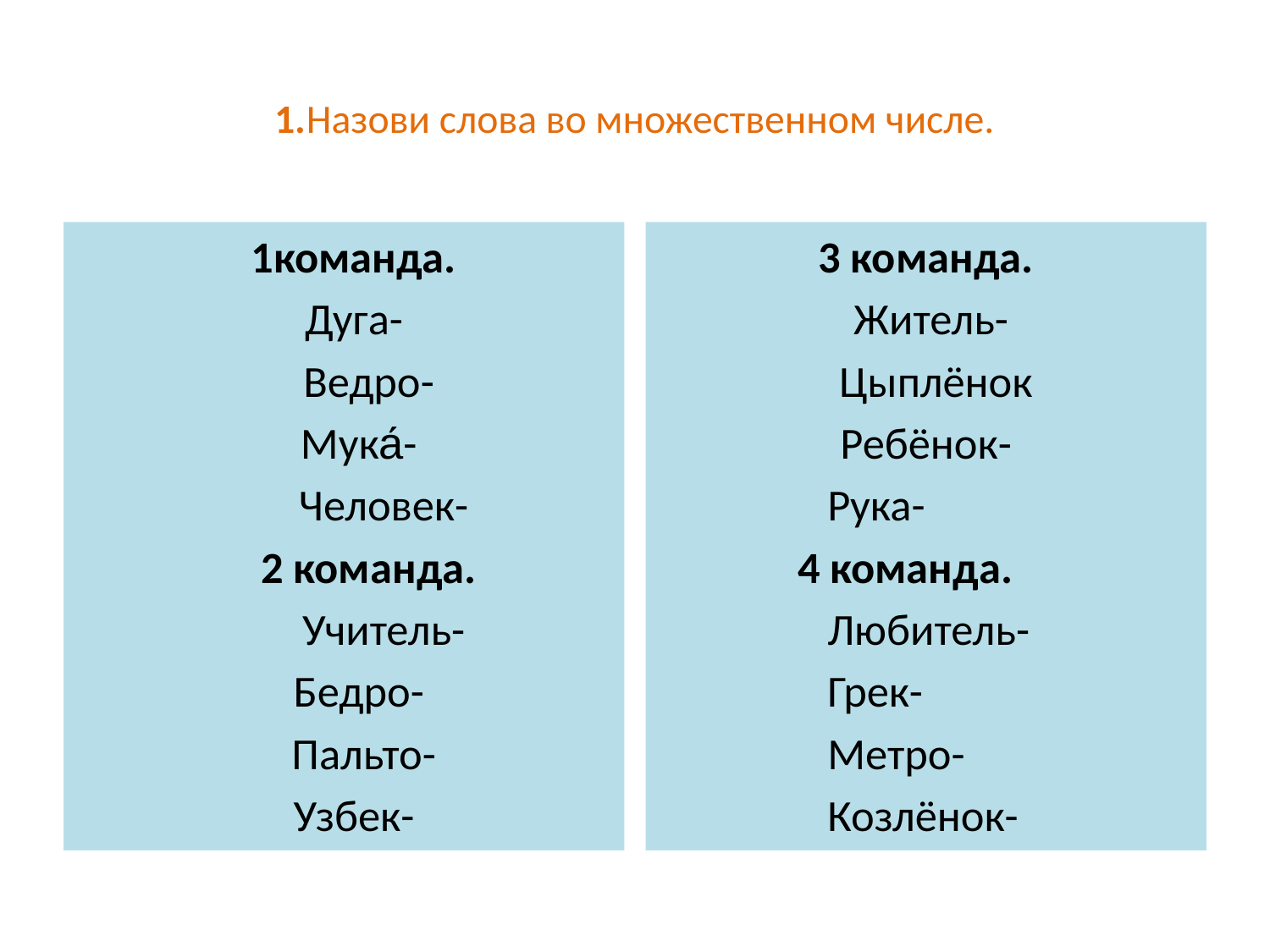

# 1.Назови слова во множественном числе.
  1команда.
  Дуга-
     Ведро-
   Мука́-
        Человек-
     2 команда.
        Учитель-
   Бедро-
    Пальто-
  Узбек-

3 команда.
 Житель-
  Цыплёнок
Ребёнок-
                 Рука-
              4 команда.
                 Любитель-
                 Грек-
                 Метро-
                 Козлёнок-